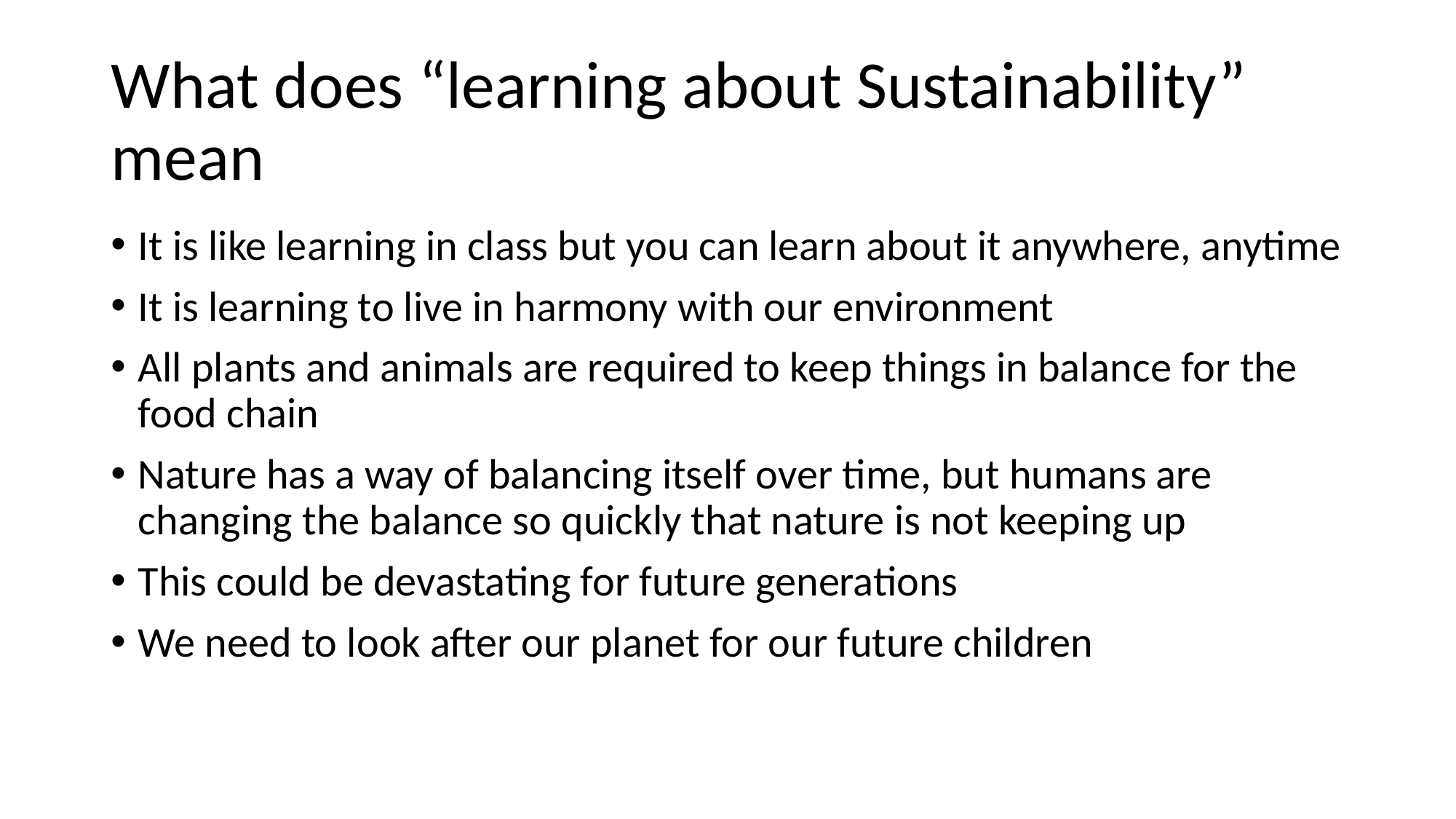

# What does “learning about Sustainability” mean
It is like learning in class but you can learn about it anywhere, anytime
It is learning to live in harmony with our environment
All plants and animals are required to keep things in balance for the food chain
Nature has a way of balancing itself over time, but humans are changing the balance so quickly that nature is not keeping up
This could be devastating for future generations
We need to look after our planet for our future children